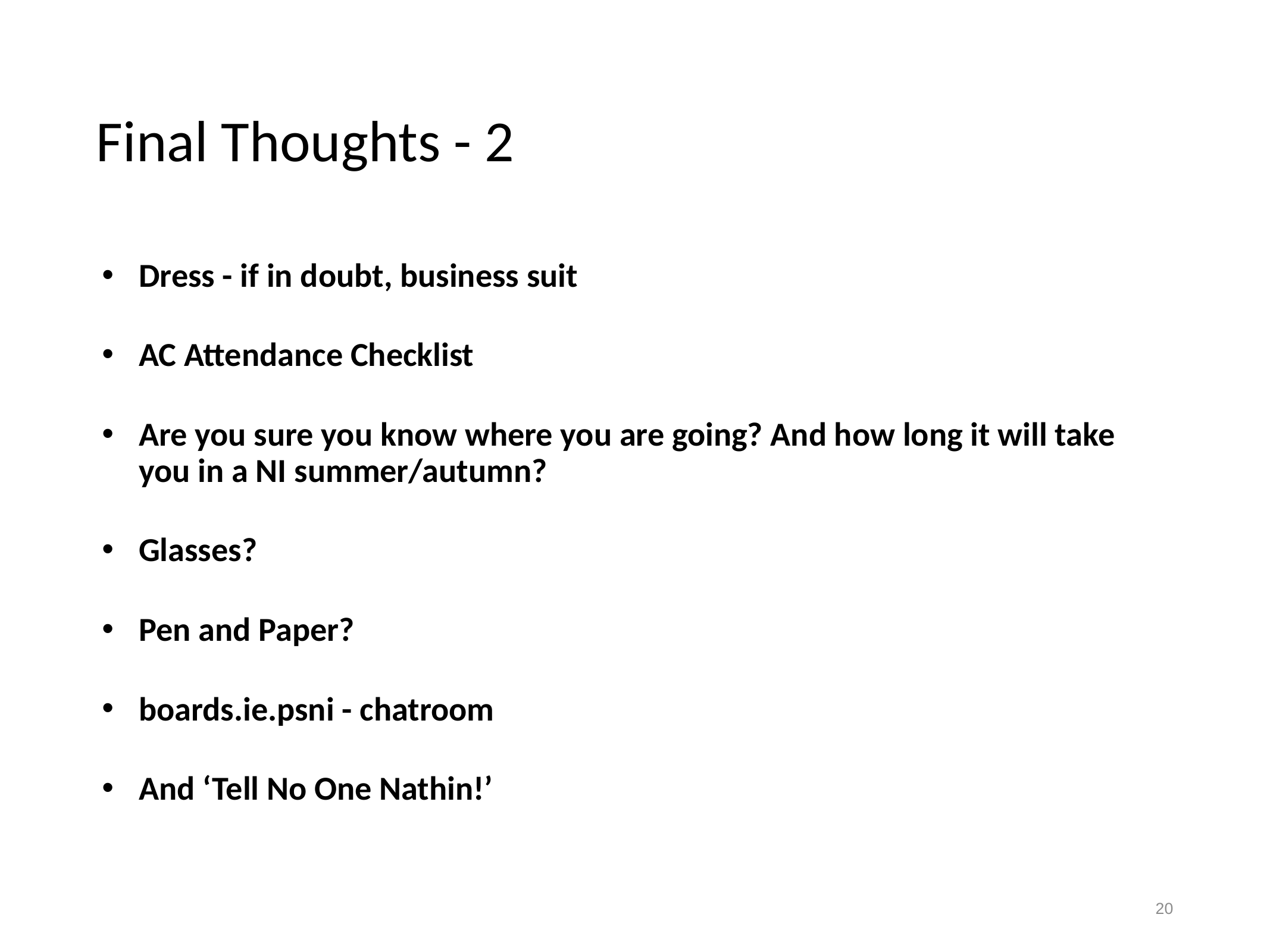

# Final Thoughts - 2
Dress - if in doubt, business suit
AC Attendance Checklist
Are you sure you know where you are going? And how long it will take you in a NI summer/autumn?
Glasses?
Pen and Paper?
boards.ie.psni - chatroom
And ‘Tell No One Nathin!’
20